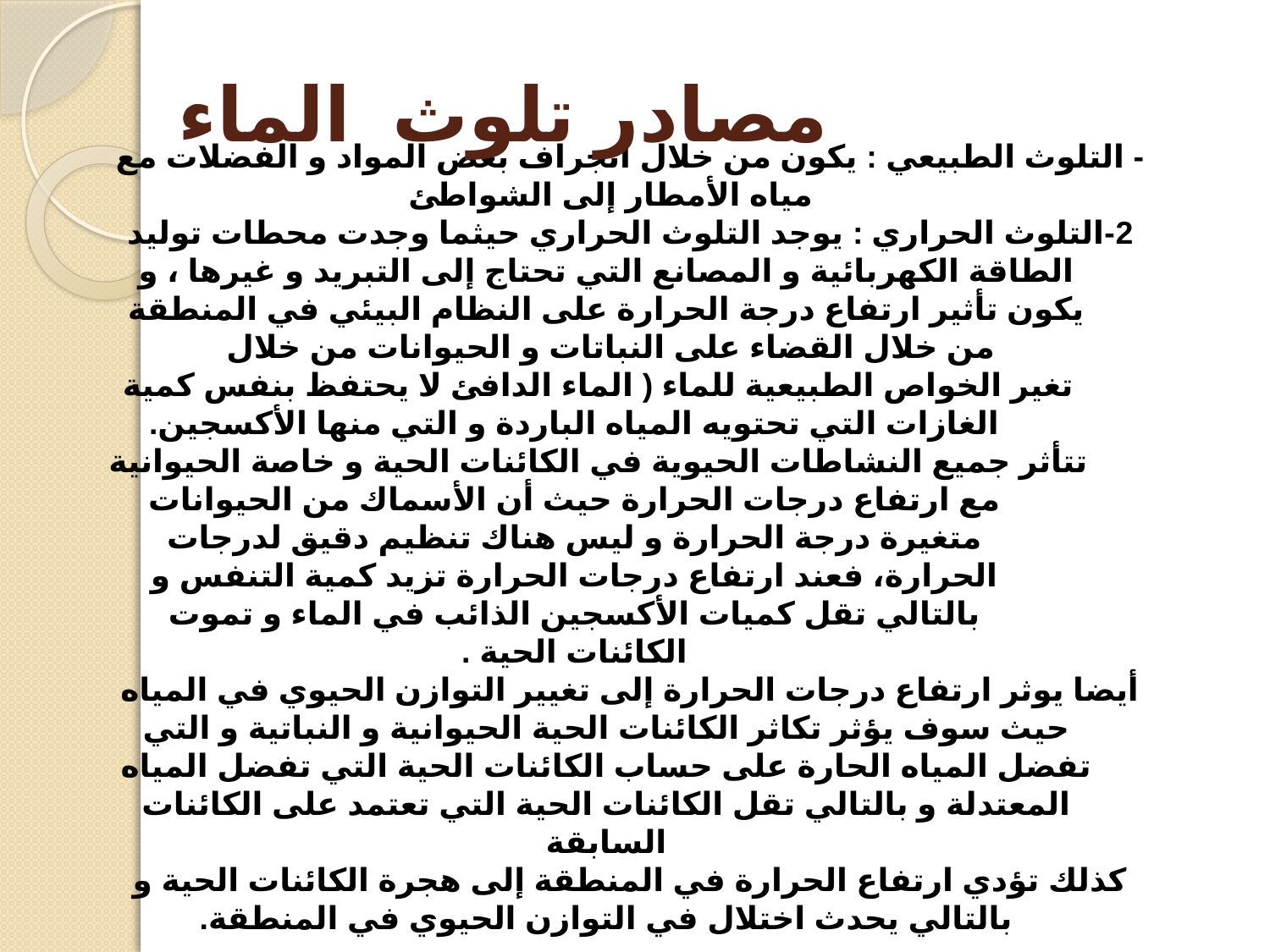

# مصادر تلوث  الماء
- التلوث الطبيعي : يكون من خلال انجراف بعض المواد و الفضلات مع مياه الأمطار إلى الشواطئ
2-التلوث الحراري : يوجد التلوث الحراري حيثما وجدت محطات توليد الطاقة الكهربائية و المصانع التي تحتاج إلى التبريد و غيرها ، و يكون تأثير ارتفاع درجة الحرارة على النظام البيئي في المنطقة من خلال القضاء على النباتات و الحيوانات من خلال
تغير الخواص الطبيعية للماء ( الماء الدافئ لا يحتفظ بنفس كمية الغازات التي تحتويه المياه الباردة و التي منها الأكسجين.
تتأثر جميع النشاطات الحيوية في الكائنات الحية و خاصة الحيوانية مع ارتفاع درجات الحرارة حيث أن الأسماك من الحيوانات متغيرة درجة الحرارة و ليس هناك تنظيم دقيق لدرجات الحرارة، فعند ارتفاع درجات الحرارة تزيد كمية التنفس و بالتالي تقل كميات الأكسجين الذائب في الماء و تموت الكائنات الحية .
أيضا يوثر ارتفاع درجات الحرارة إلى تغيير التوازن الحيوي في المياه حيث سوف يؤثر تكاثر الكائنات الحية الحيوانية و النباتية و التي تفضل المياه الحارة على حساب الكائنات الحية التي تفضل المياه المعتدلة و بالتالي تقل الكائنات الحية التي تعتمد على الكائنات السابقة
كذلك تؤدي ارتفاع الحرارة في المنطقة إلى هجرة الكائنات الحية و بالتالي يحدث اختلال في التوازن الحيوي في المنطقة.